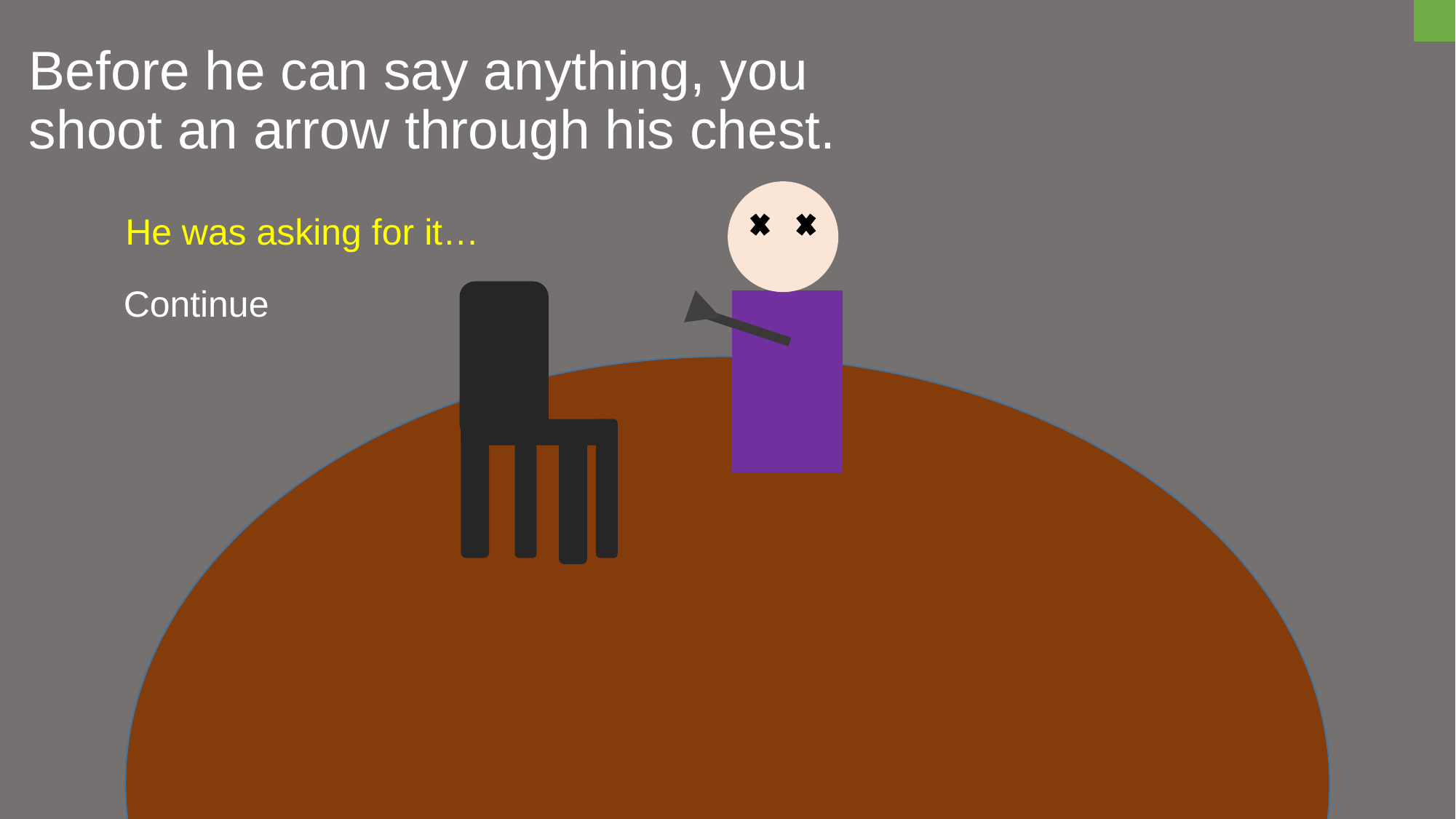

# Before he can say anything, you shoot an arrow through his chest.

He was asking for it…

Continue